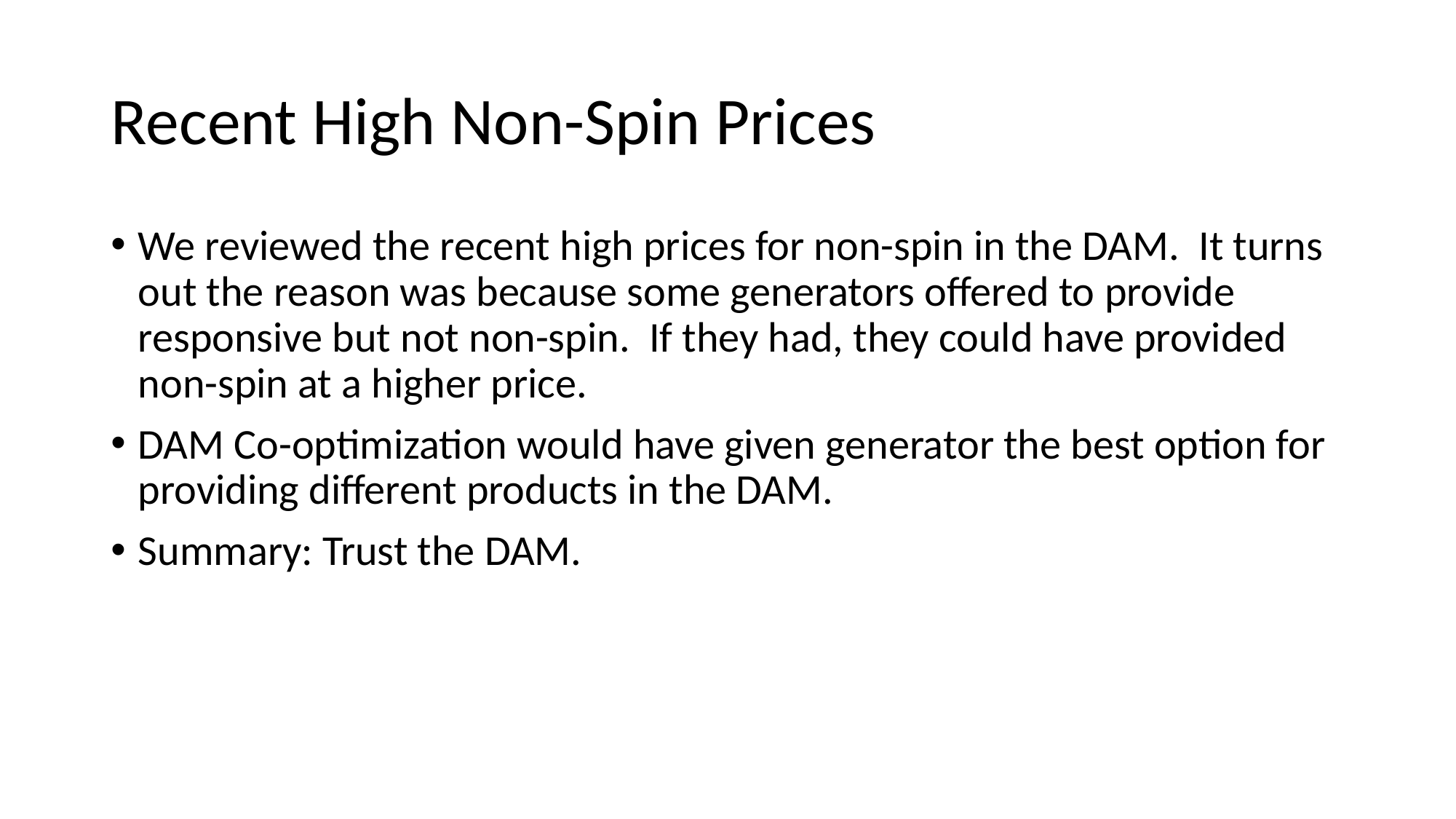

# Recent High Non-Spin Prices
We reviewed the recent high prices for non-spin in the DAM.  It turns out the reason was because some generators offered to provide responsive but not non-spin.  If they had, they could have provided non-spin at a higher price.
DAM Co-optimization would have given generator the best option for providing different products in the DAM.
Summary: Trust the DAM.